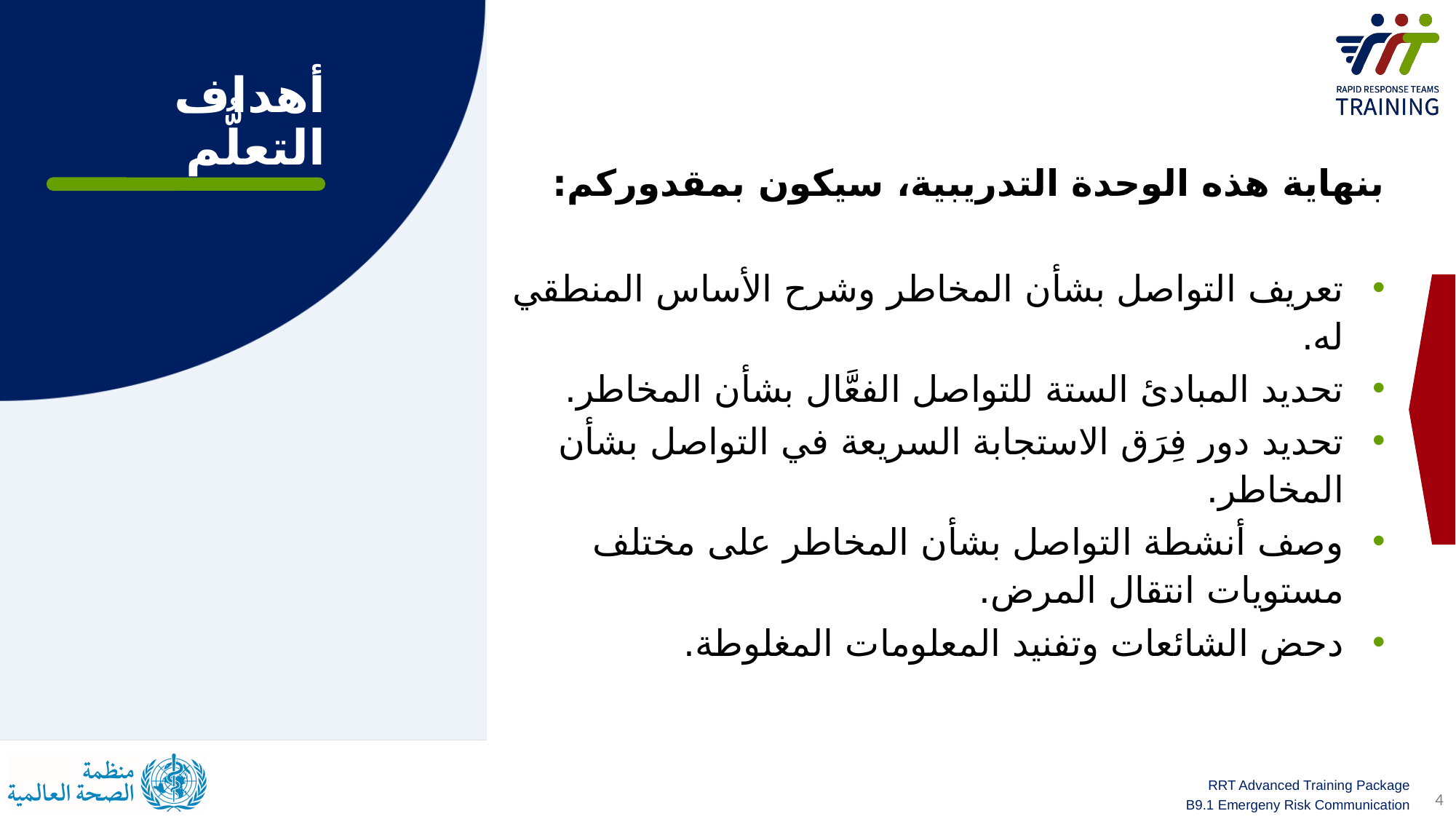

أهداف التعلُّم
بنهاية هذه الوحدة التدريبية، سيكون بمقدوركم:

تعريف التواصل بشأن المخاطر وشرح الأساس المنطقي له.
تحديد المبادئ الستة للتواصل الفعَّال بشأن المخاطر.
تحديد دور فِرَق الاستجابة السريعة في التواصل بشأن المخاطر.
وصف أنشطة التواصل بشأن المخاطر على مختلف مستويات انتقال المرض.
دحض الشائعات وتفنيد المعلومات المغلوطة.